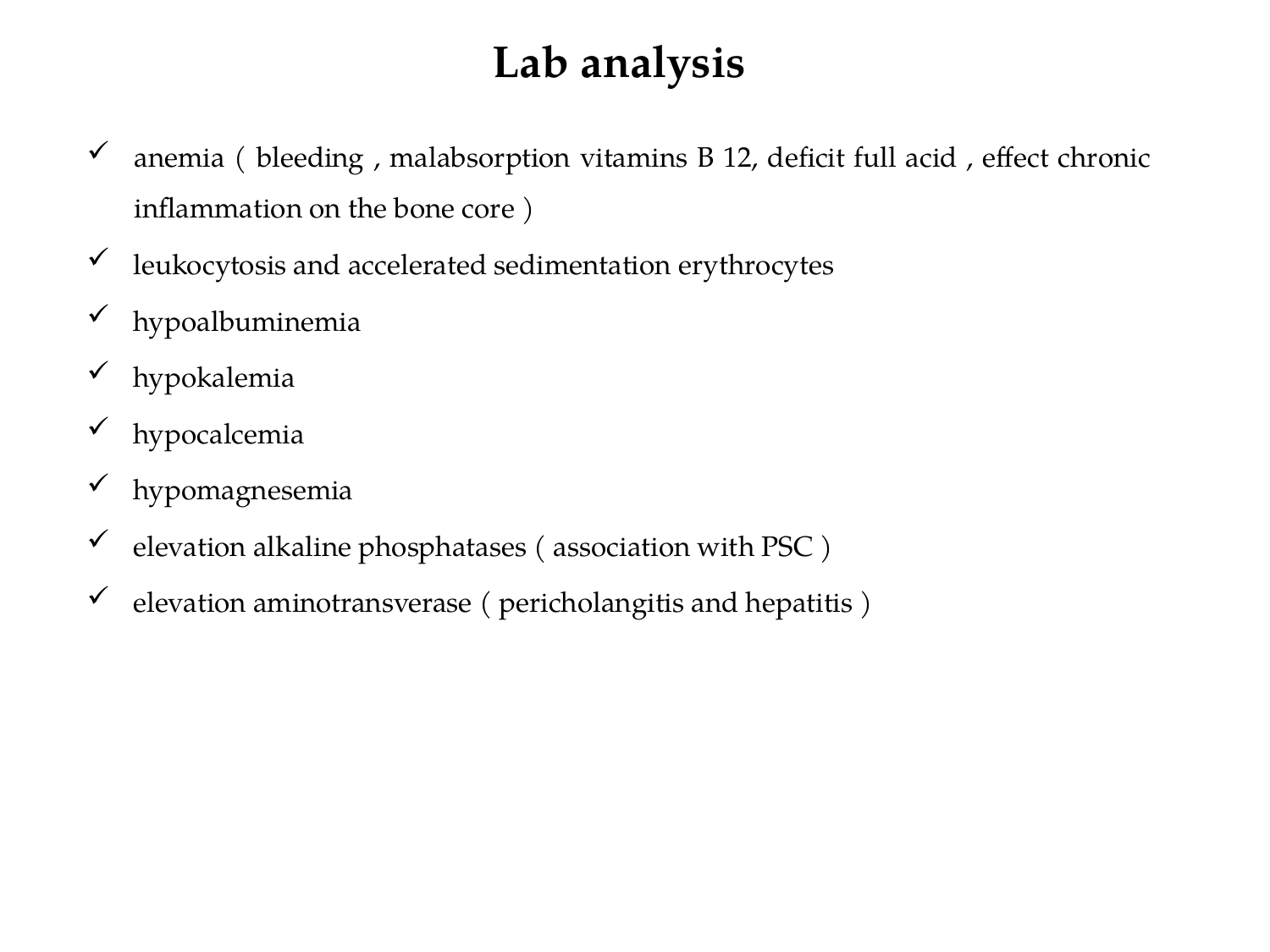

# Lab analysis
anemia ( bleeding , malabsorption vitamins B 12, deficit full acid , effect chronic inflammation on the bone core )
 leukocytosis and accelerated sedimentation erythrocytes
 hypoalbuminemia
 hypokalemia
 hypocalcemia
 hypomagnesemia
 elevation alkaline phosphatases ( association with PSC )
 elevation aminotransverase ( pericholangitis and hepatitis )